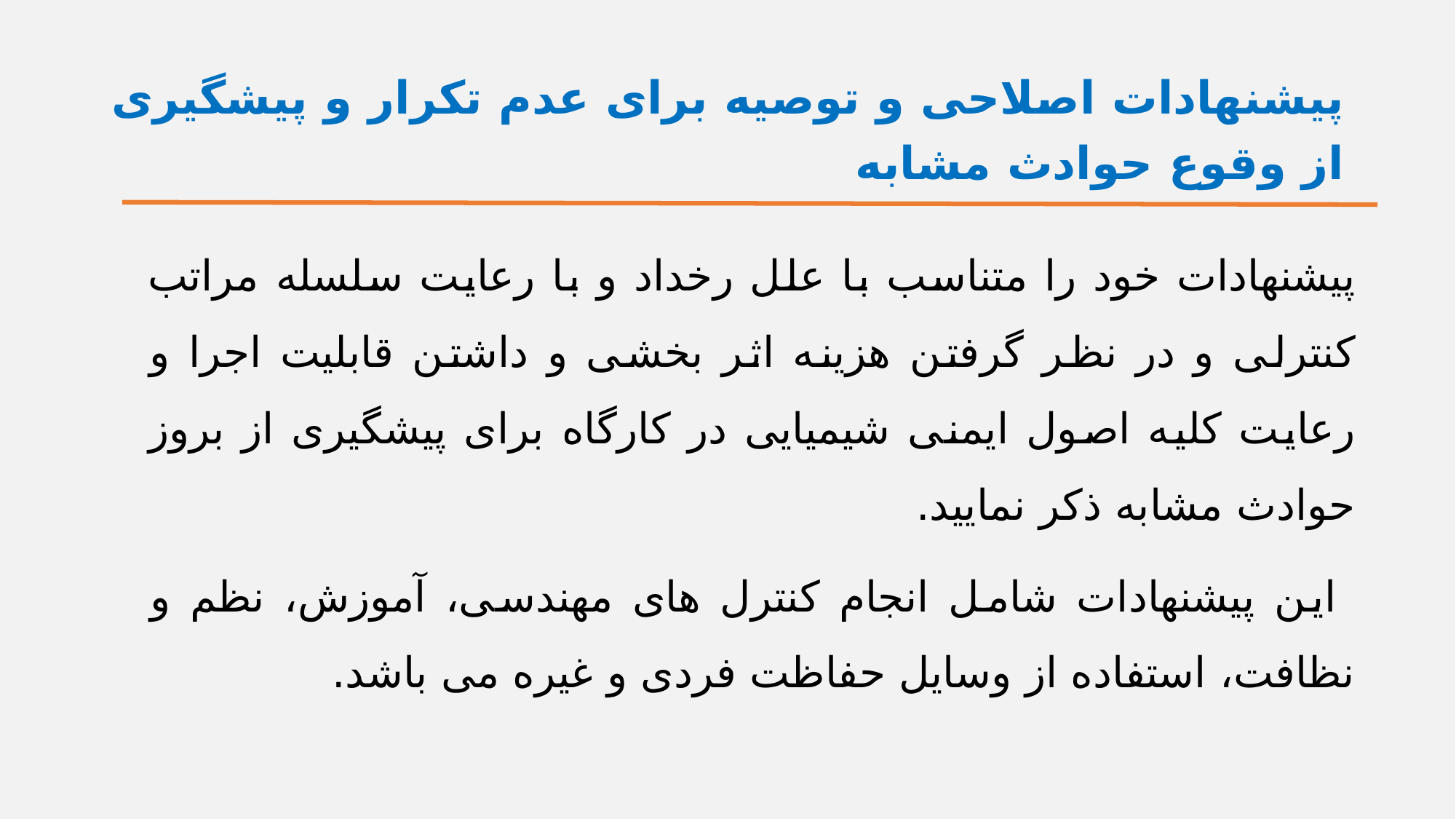

# پیشنهادات اصلاحی و توصیه برای عدم تکرار و پیشگیری از وقوع حوادث مشابه
پیشنهادات خود را متناسب با علل رخداد و با رعایت سلسله مراتب کنترلی و در نظر گرفتن هزینه اثر بخشی و داشتن قابلیت اجرا و رعایت کلیه اصول ایمنی شیمیایی در کارگاه برای پیشگیری از بروز حوادث مشابه ذکر نمایید.
 این پیشنهادات شامل انجام کنترل های مهندسی، آموزش، نظم و نظافت، استفاده از وسایل حفاظت فردی و غیره می باشد.